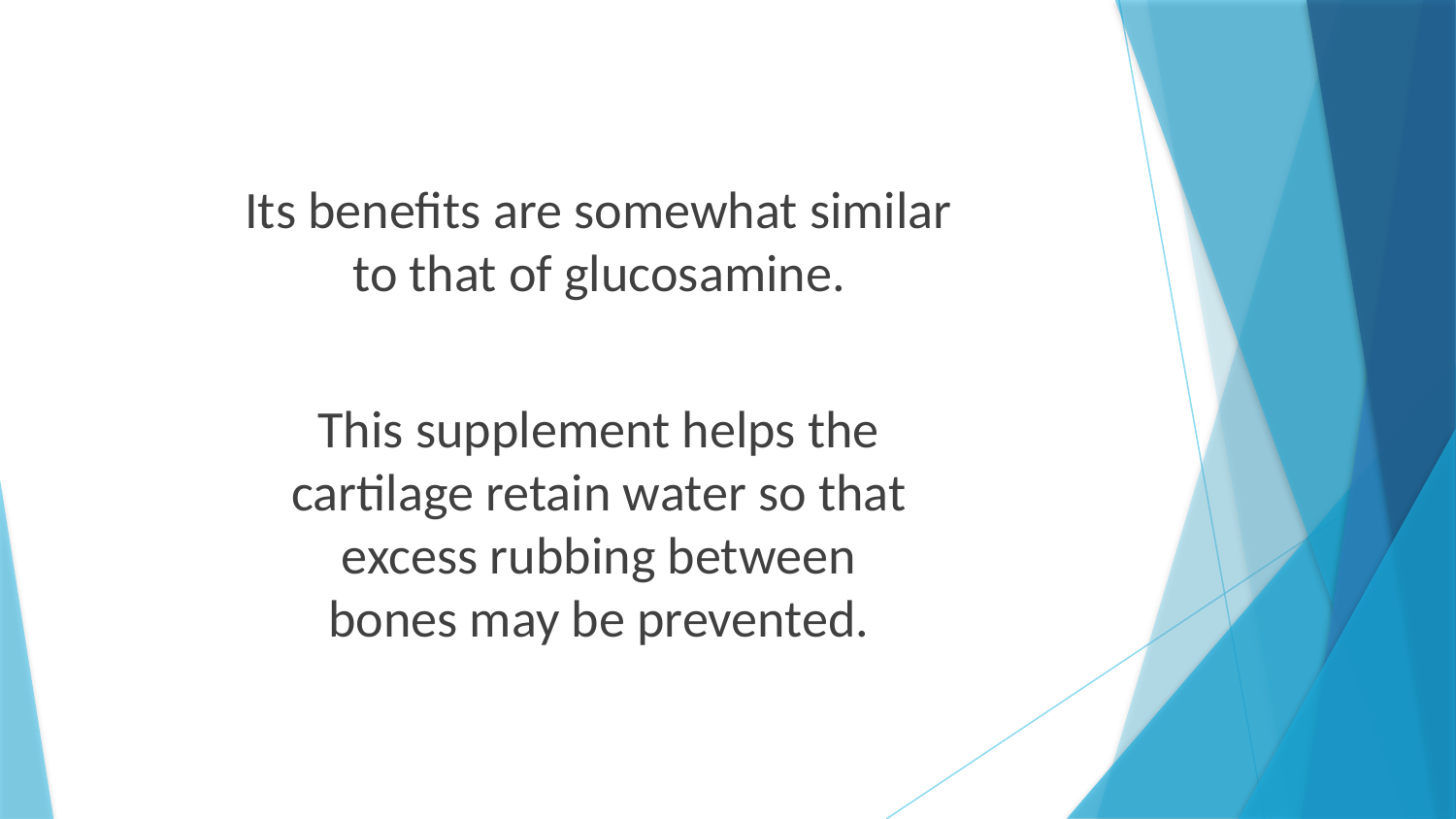

Its benefits are somewhat similar
to that of glucosamine.

This supplement helps the
cartilage retain water so that
excess rubbing between
bones may be prevented.